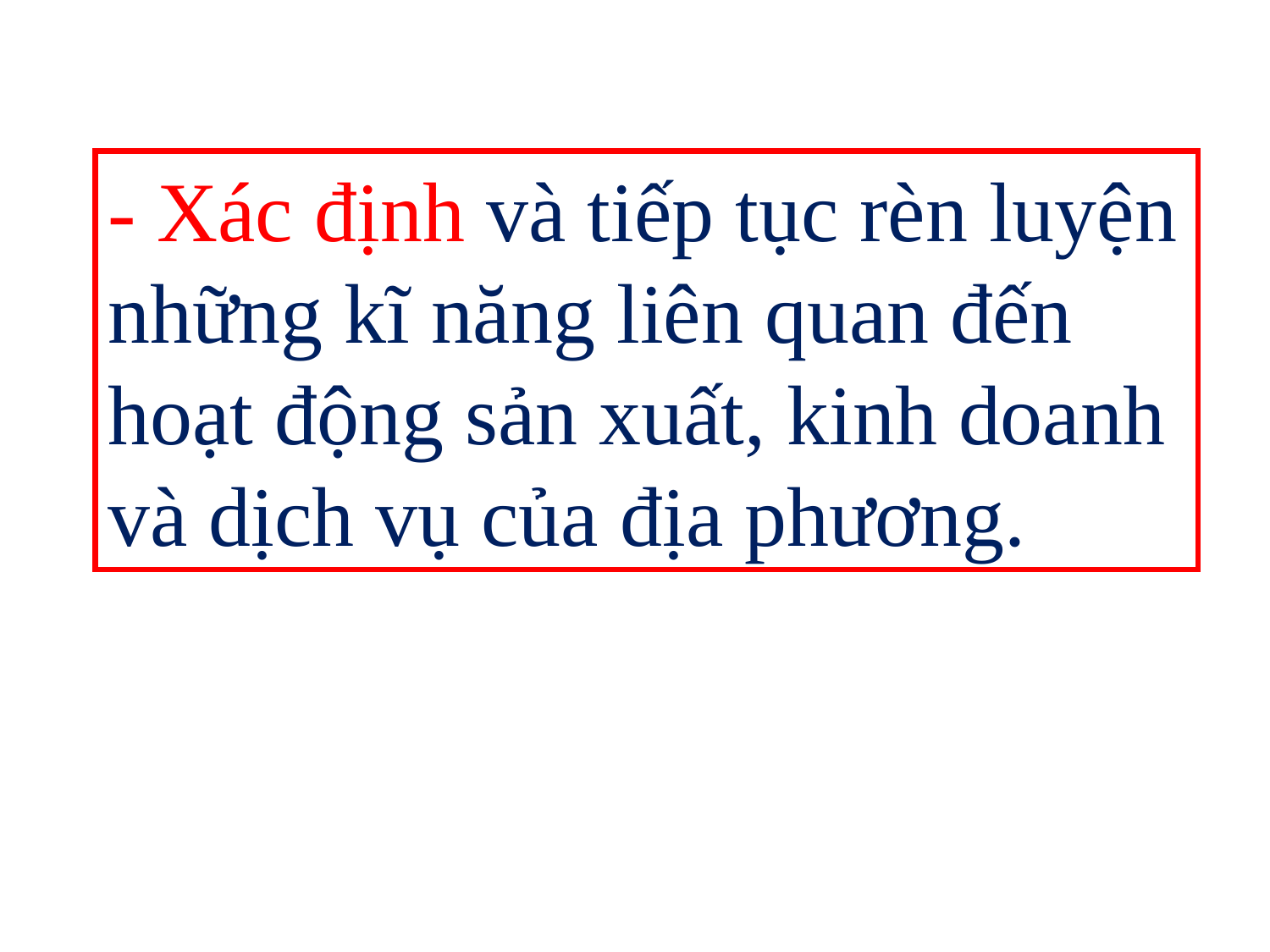

- Xác định và tiếp tục rèn luyện những kĩ năng liên quan đến hoạt động sản xuất, kinh doanh và dịch vụ của địa phương.